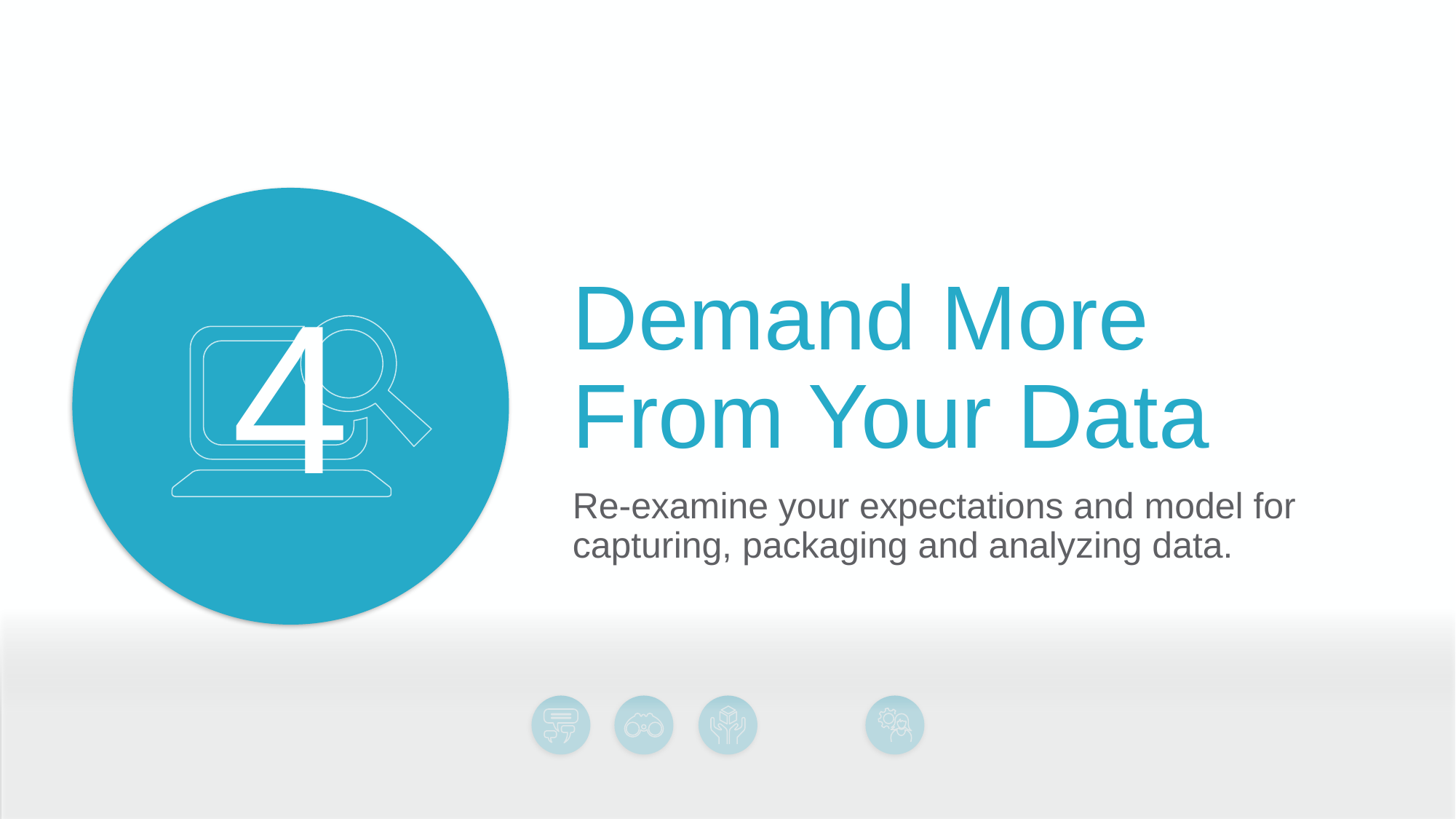

Demand More From Your Data
4
Re-examine your expectations and model for capturing, packaging and analyzing data.